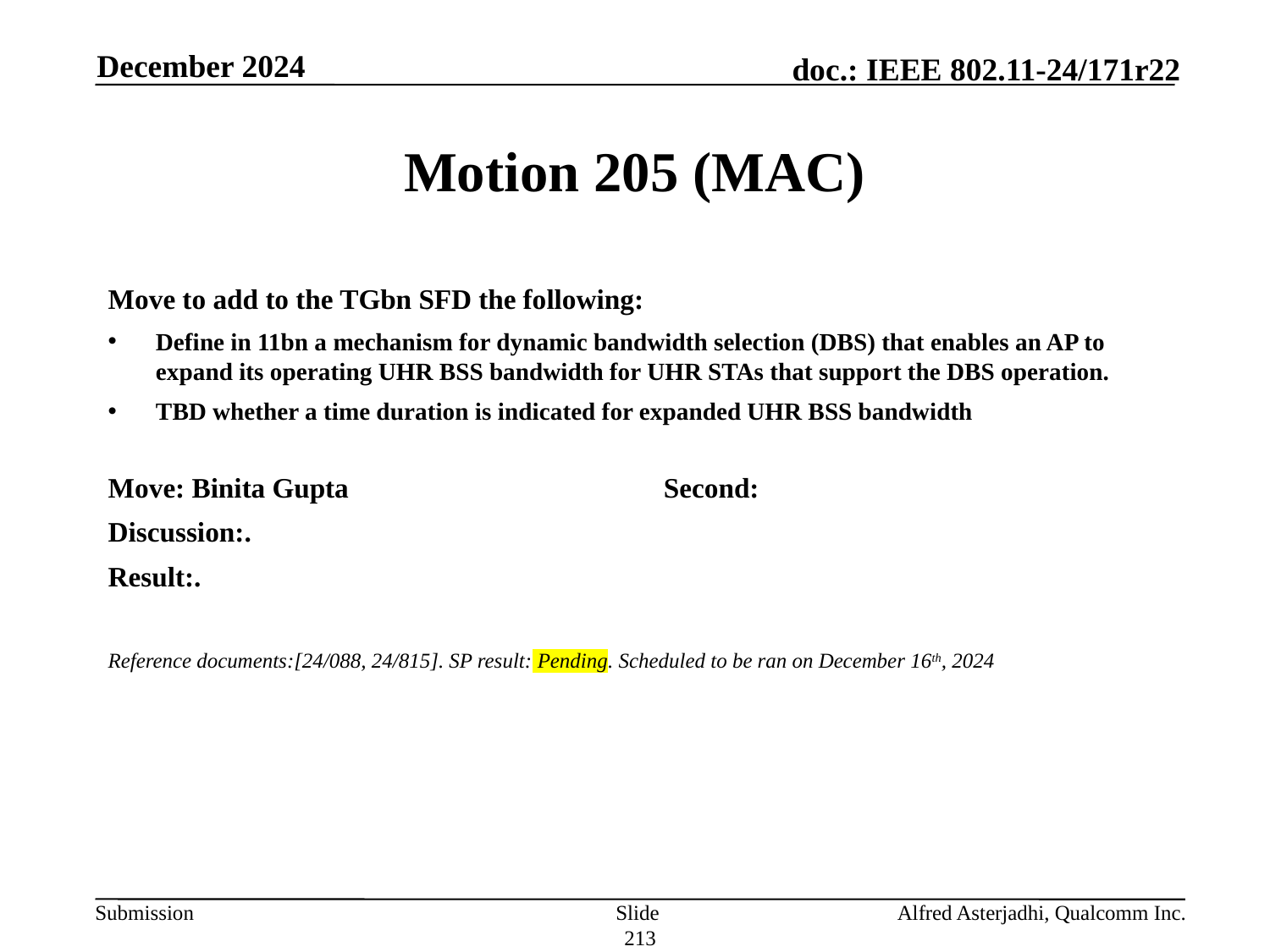

December 2024
# Motion 205 (MAC)
Move to add to the TGbn SFD the following:
Define in 11bn a mechanism for dynamic bandwidth selection (DBS) that enables an AP to expand its operating UHR BSS bandwidth for UHR STAs that support the DBS operation.
TBD whether a time duration is indicated for expanded UHR BSS bandwidth

Move: Binita Gupta			Second:
Discussion:.
Result:.

Reference documents:[24/088, 24/815]. SP result: Pending. Scheduled to be ran on December 16th, 2024

Slide 213
Alfred Asterjadhi, Qualcomm Inc.